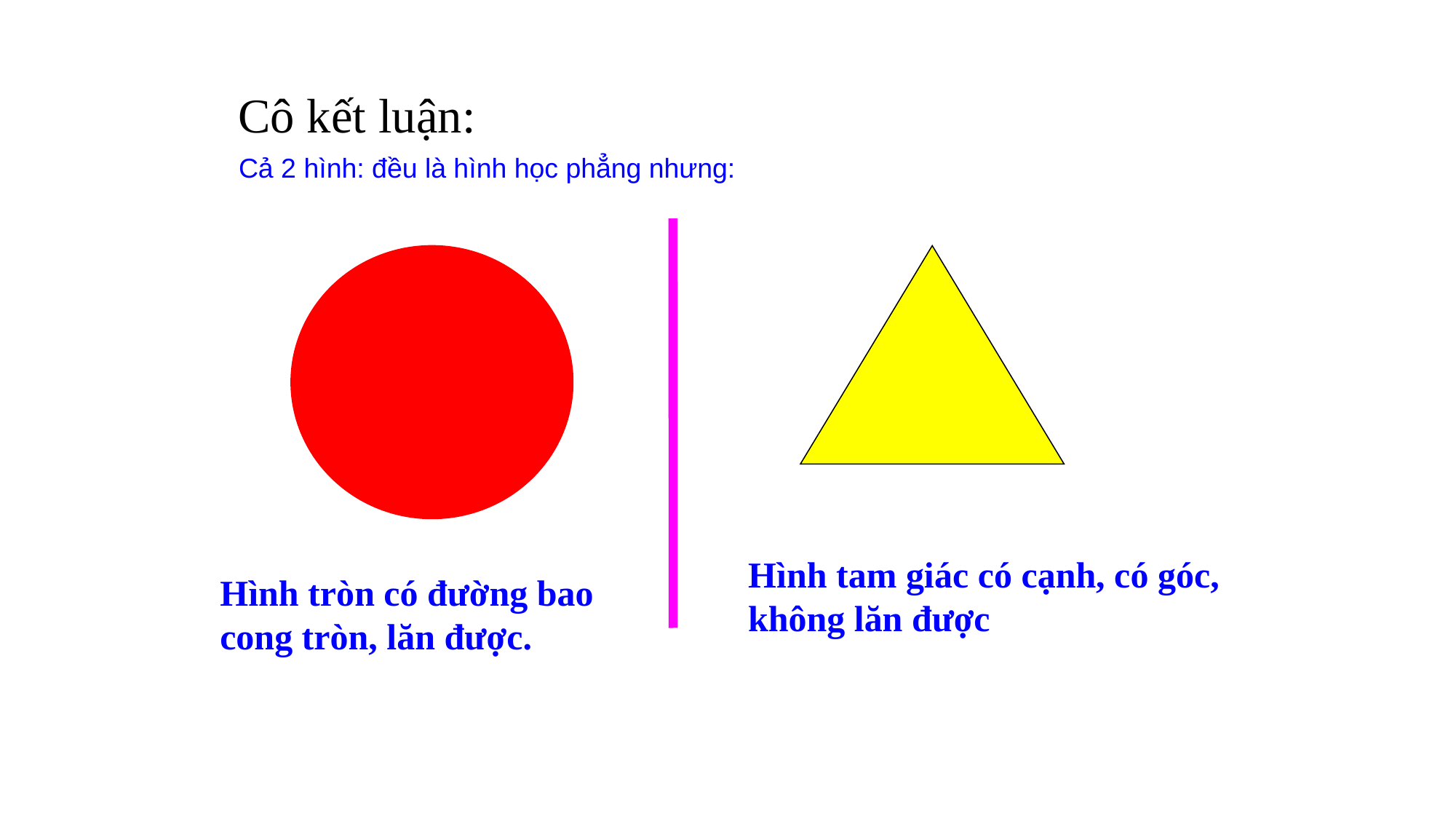

Cô kết luận:
Cả 2 hình: đều là hình học phẳng nhưng:

Hình tam giác có cạnh, có góc, không lăn được
Hình tròn có đường bao cong tròn, lăn được.